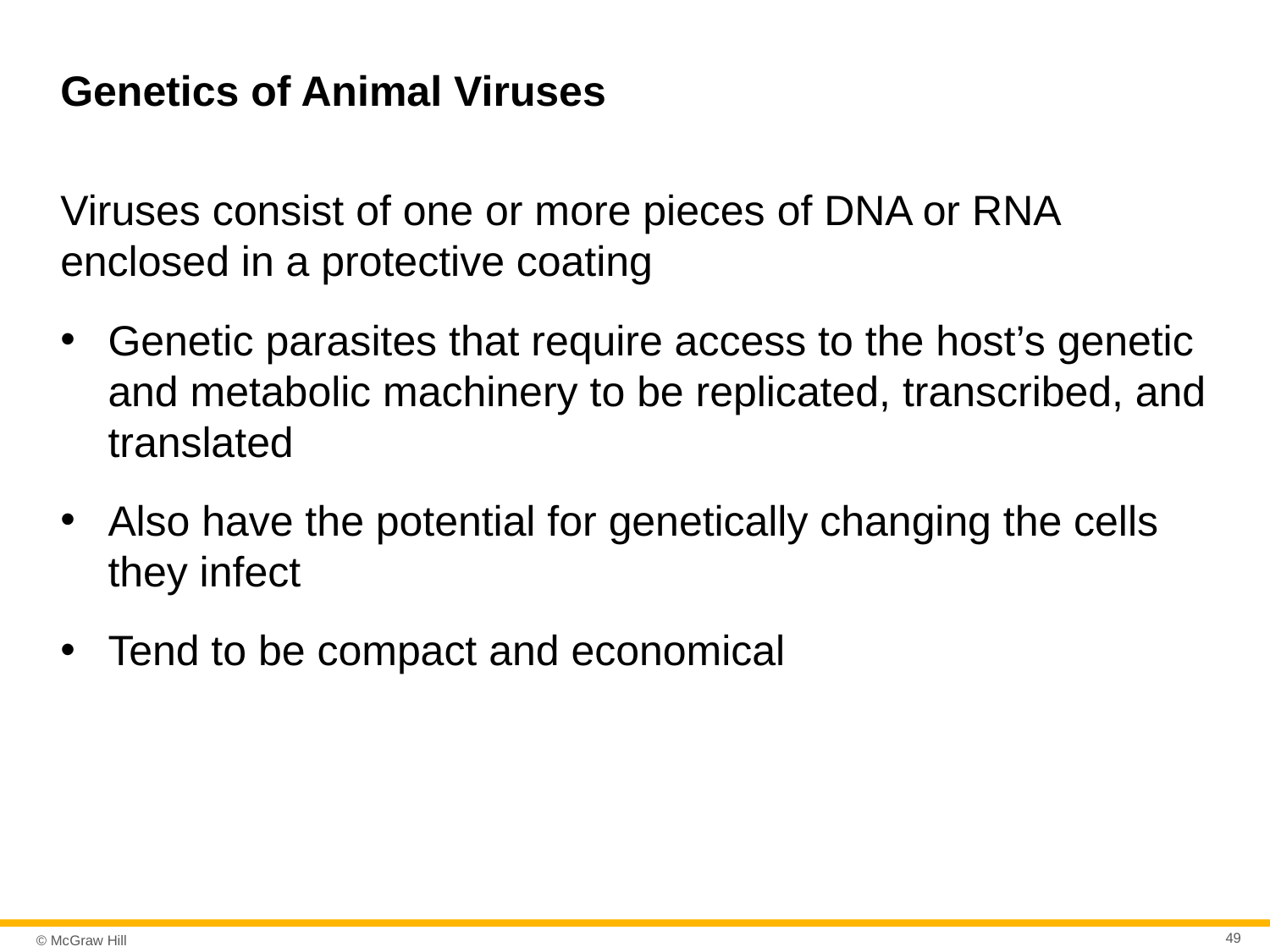

# Genetics of Animal Viruses
Viruses consist of one or more pieces of DNA or RNA enclosed in a protective coating
Genetic parasites that require access to the host’s genetic and metabolic machinery to be replicated, transcribed, and translated
Also have the potential for genetically changing the cells they infect
Tend to be compact and economical